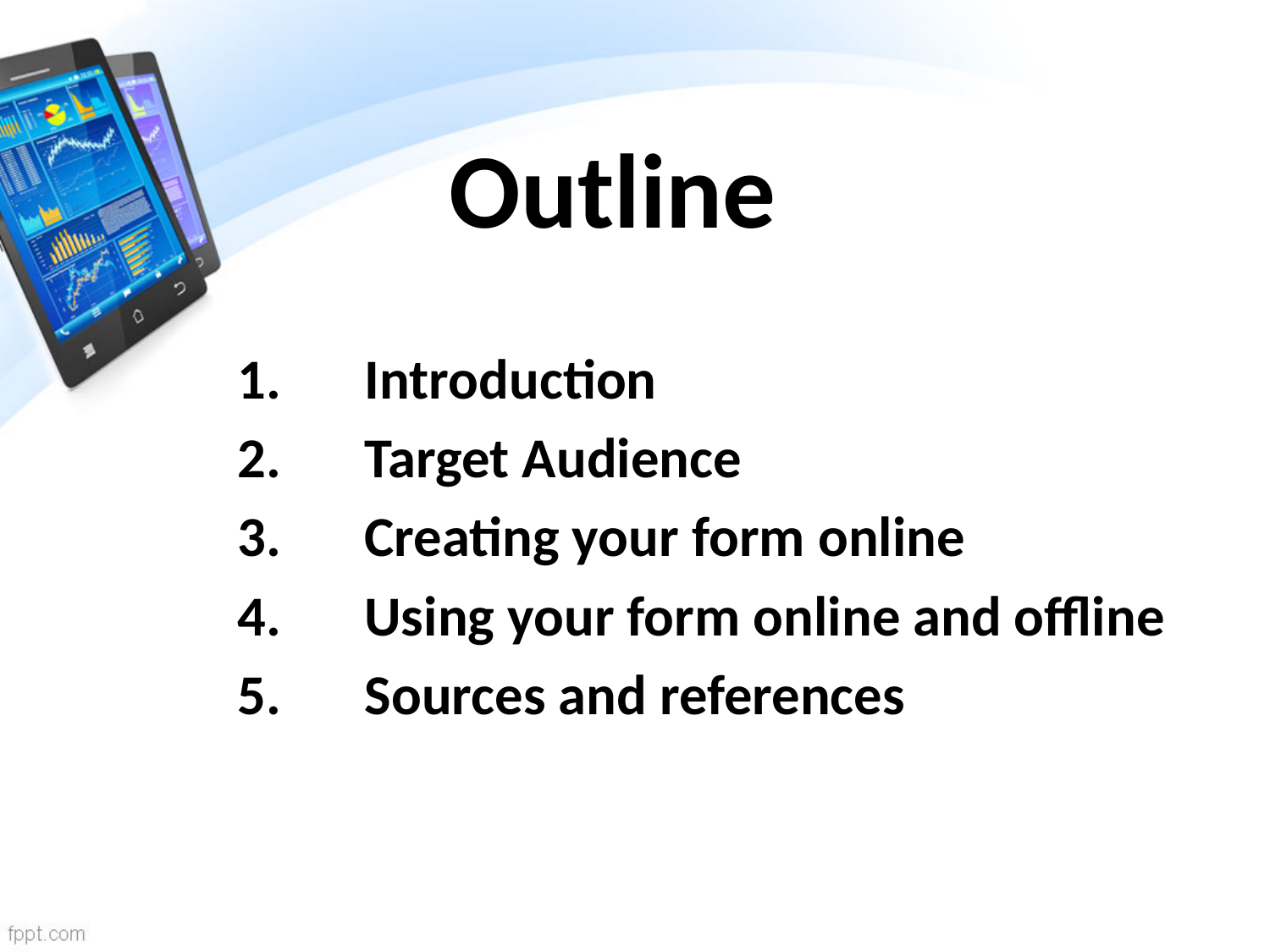

# Outline
1.	Introduction
2.	Target Audience
3.	Creating your form online
4.	Using your form online and offline
5.	Sources and references